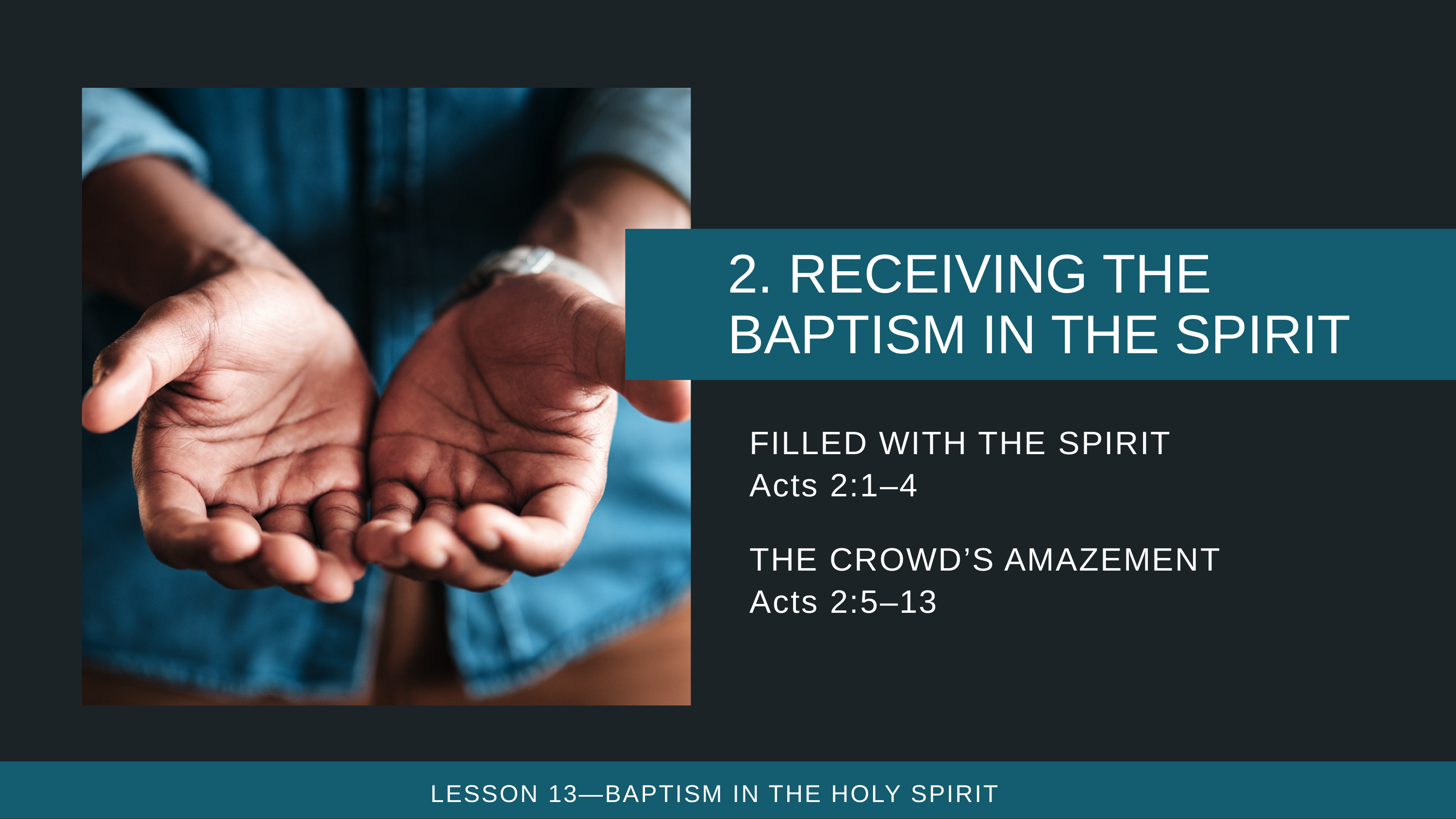

FILLED WITH THE SPIRIT
Acts 2:1–4
THE CROWD’S AMAZEMENT
Acts 2:5–13